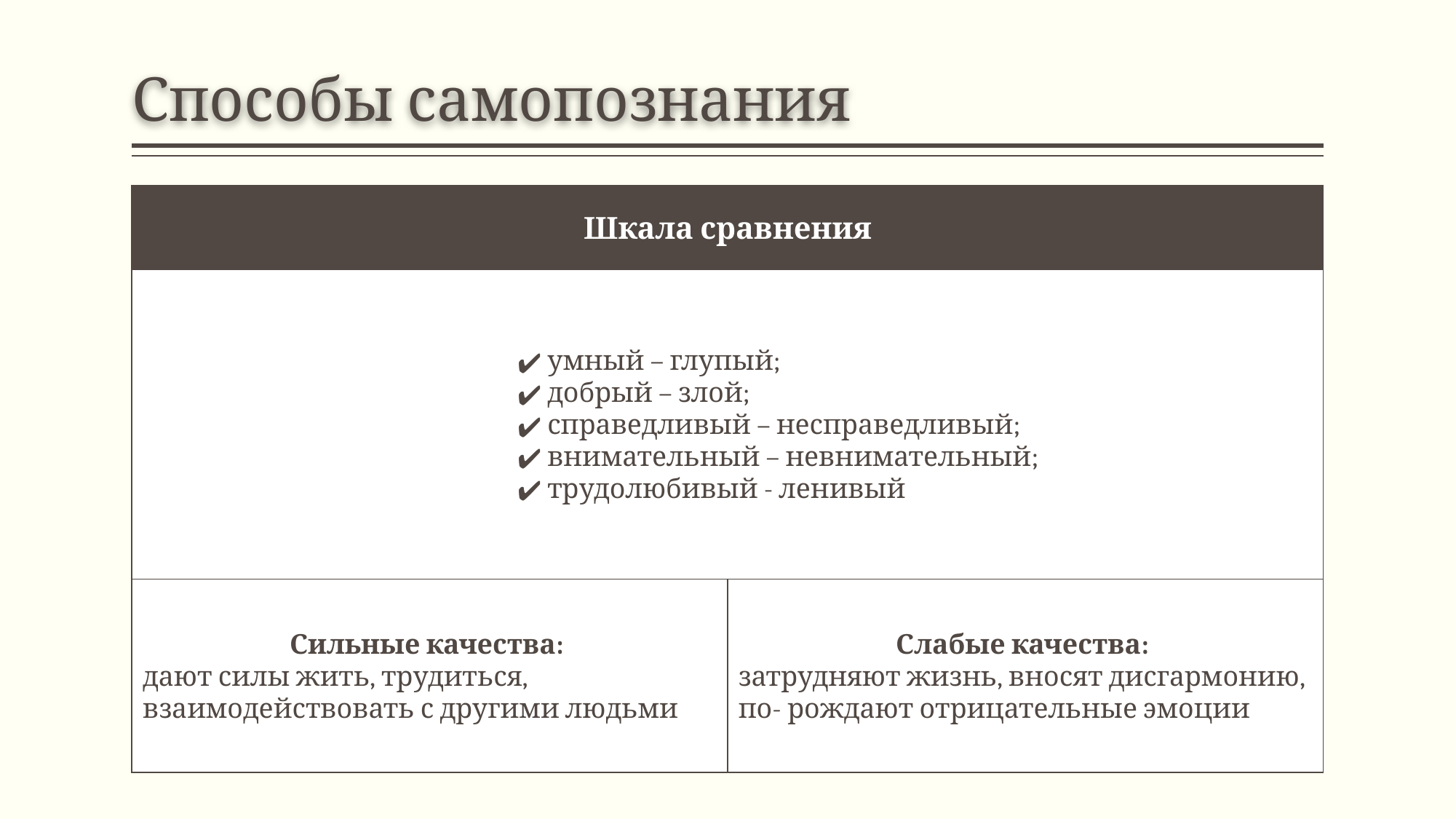

# Способы самопознания
| Шкала сравнения |  |
| --- | --- |
| умный – глупый; добрый – злой; справедливый – несправедливый; внимательный – невнимательный; трудолюбивый - ленивый |  |
| Сильные качества: дают силы жить, трудиться, взаимодействовать с другими людьми | Слабые качества: затрудняют жизнь, вносят дисгармонию, по- рождают отрицательные эмоции |